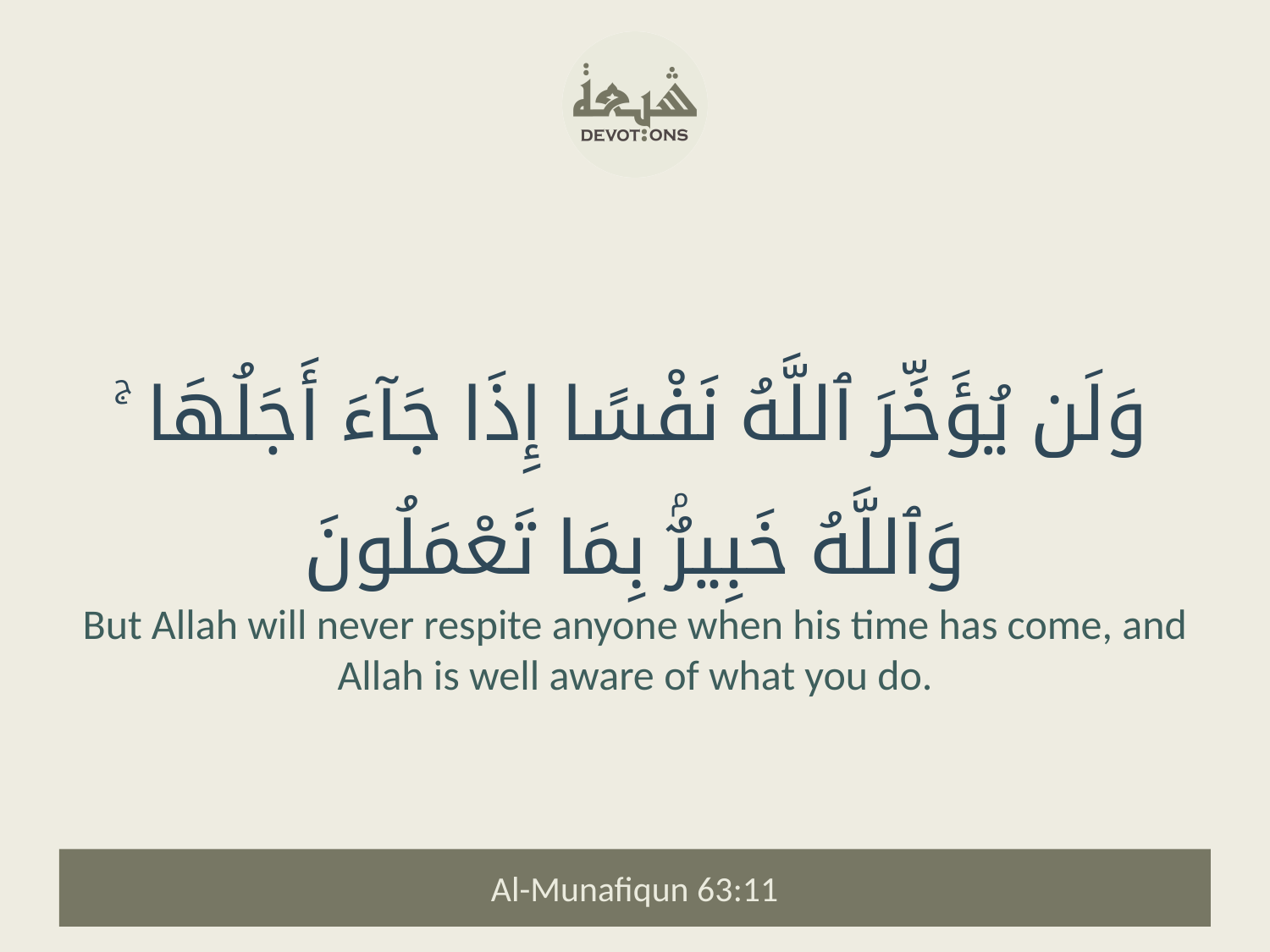

وَلَن يُؤَخِّرَ ٱللَّهُ نَفْسًا إِذَا جَآءَ أَجَلُهَا ۚ وَٱللَّهُ خَبِيرٌۢ بِمَا تَعْمَلُونَ
But Allah will never respite anyone when his time has come, and Allah is well aware of what you do.
Al-Munafiqun 63:11